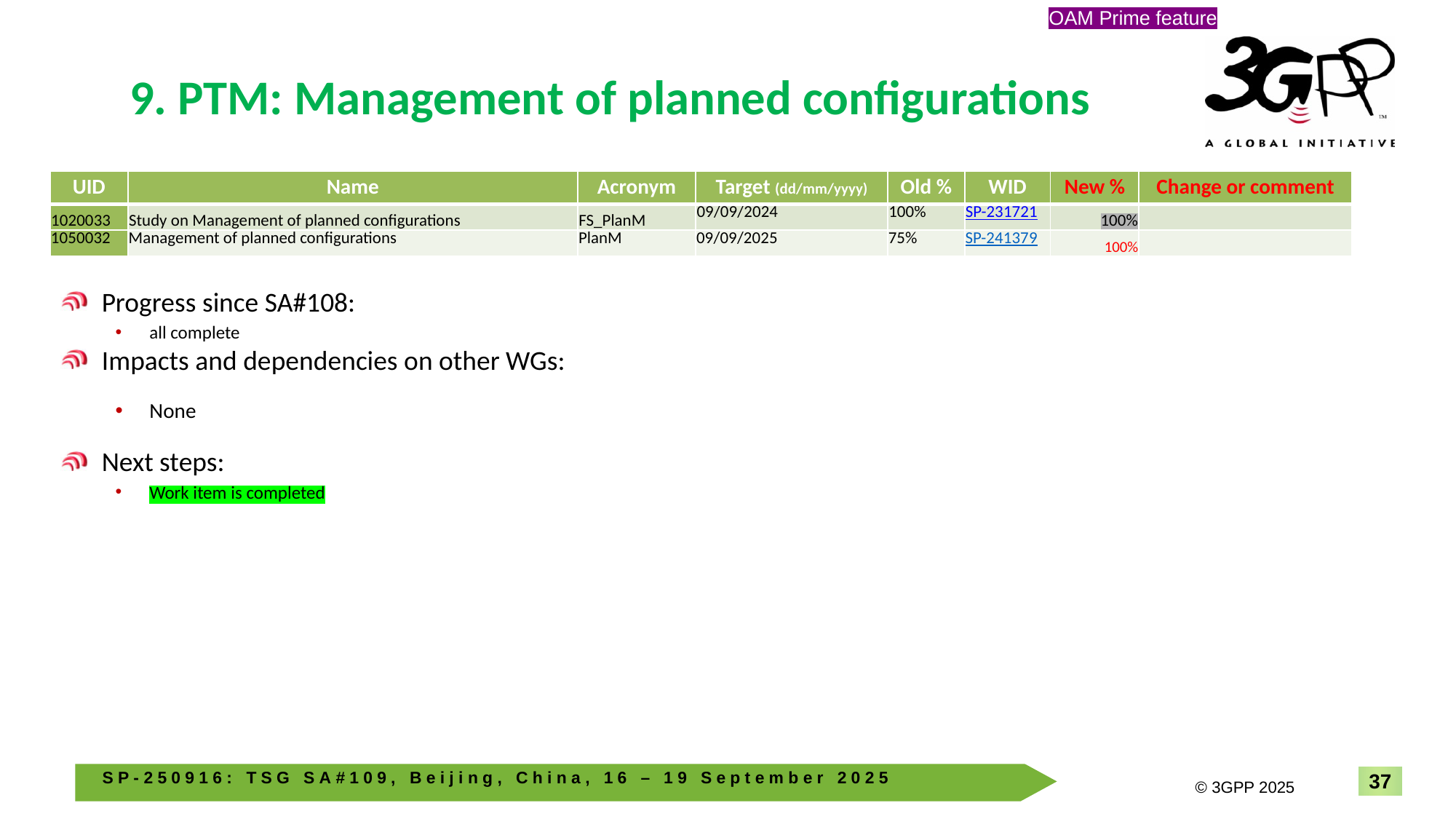

OAM Prime feature
# 9. PTM: Management of planned configurations
| UID | Name | Acronym | Target (dd/mm/yyyy) | Old % | WID | New % | Change or comment |
| --- | --- | --- | --- | --- | --- | --- | --- |
| 1020033 | Study on Management of planned configurations | FS\_PlanM | 09/09/2024 | 100% | SP-231721 | 100% |  |
| 1050032 | Management of planned configurations | PlanM | 09/09/2025 | 75% | SP-241379 | 100% |  |
Progress since SA#108:
all complete
Impacts and dependencies on other WGs:

None

Next steps:
Work item is completed